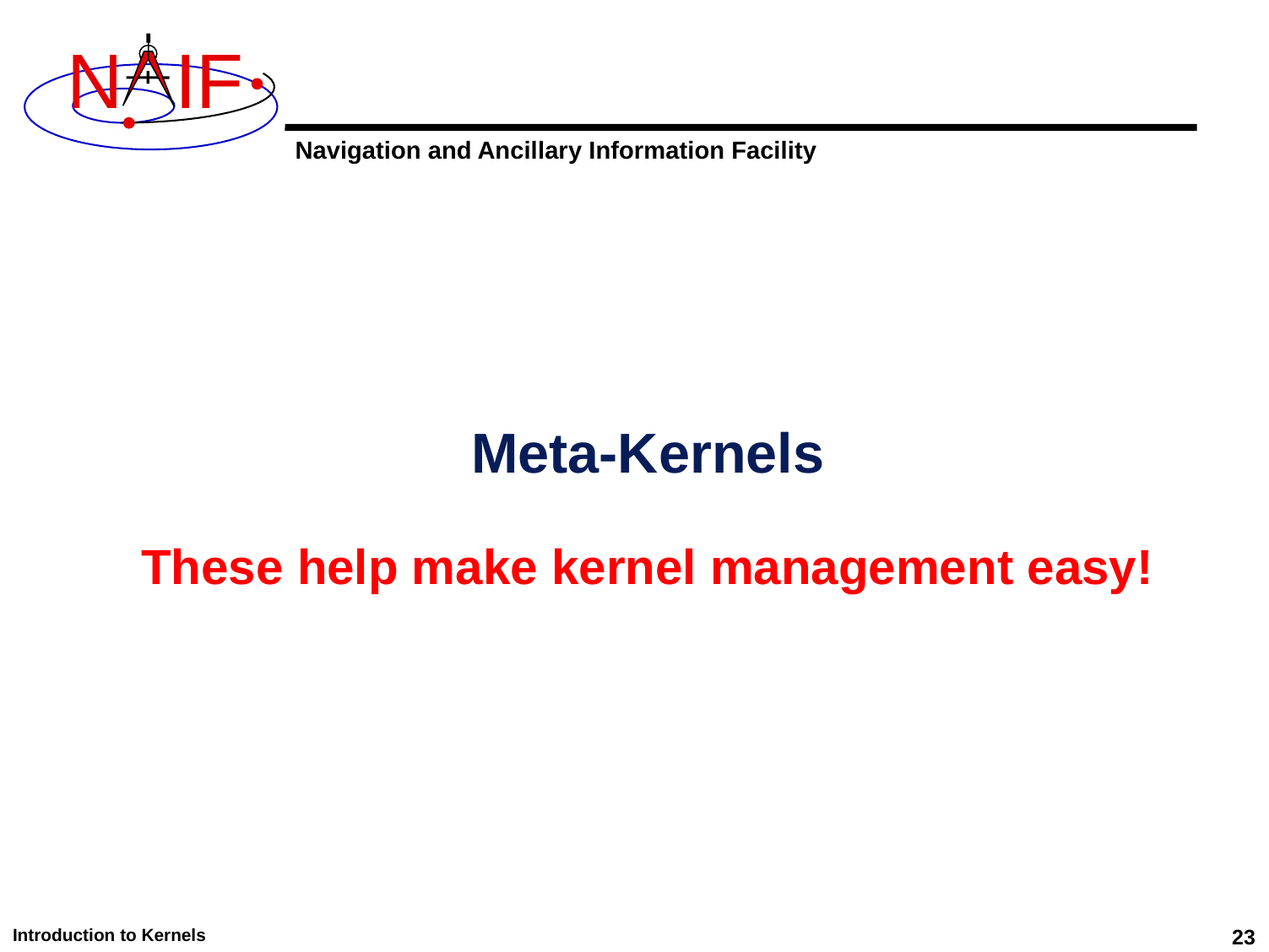

# Meta-Kernels These help make kernel management easy!
Introduction to Kernels
23